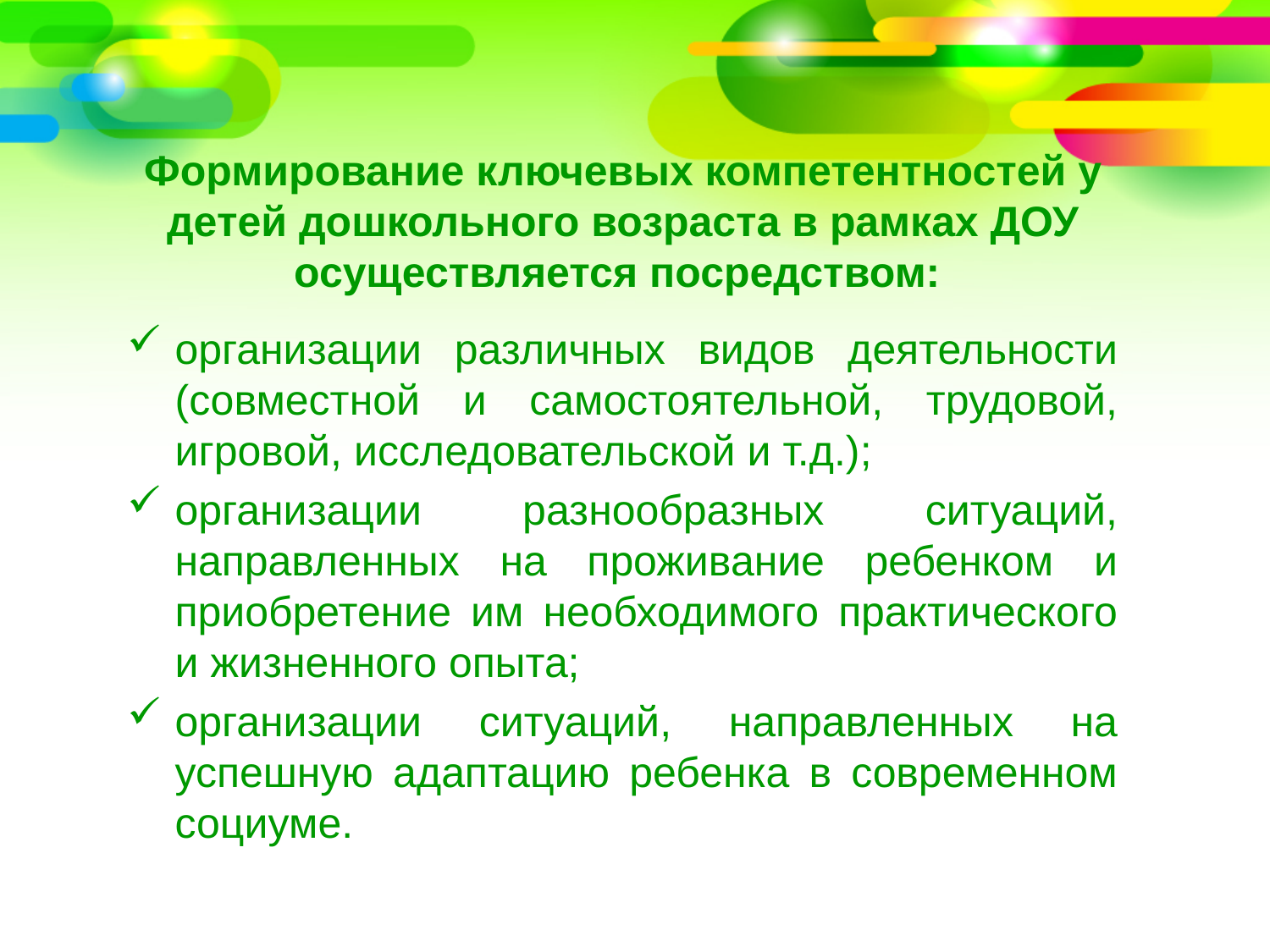

# Формирование ключевых компетентностей у детей дошкольного возраста в рамках ДОУ осуществляется посредством:
организации различных видов деятельности (совместной и самостоятельной, трудовой, игровой, исследовательской и т.д.);
организации разнообразных ситуаций, направленных на проживание ребенком и приобретение им необходимого практического и жизненного опыта;
организации ситуаций, направленных на успешную адаптацию ребенка в современном социуме.